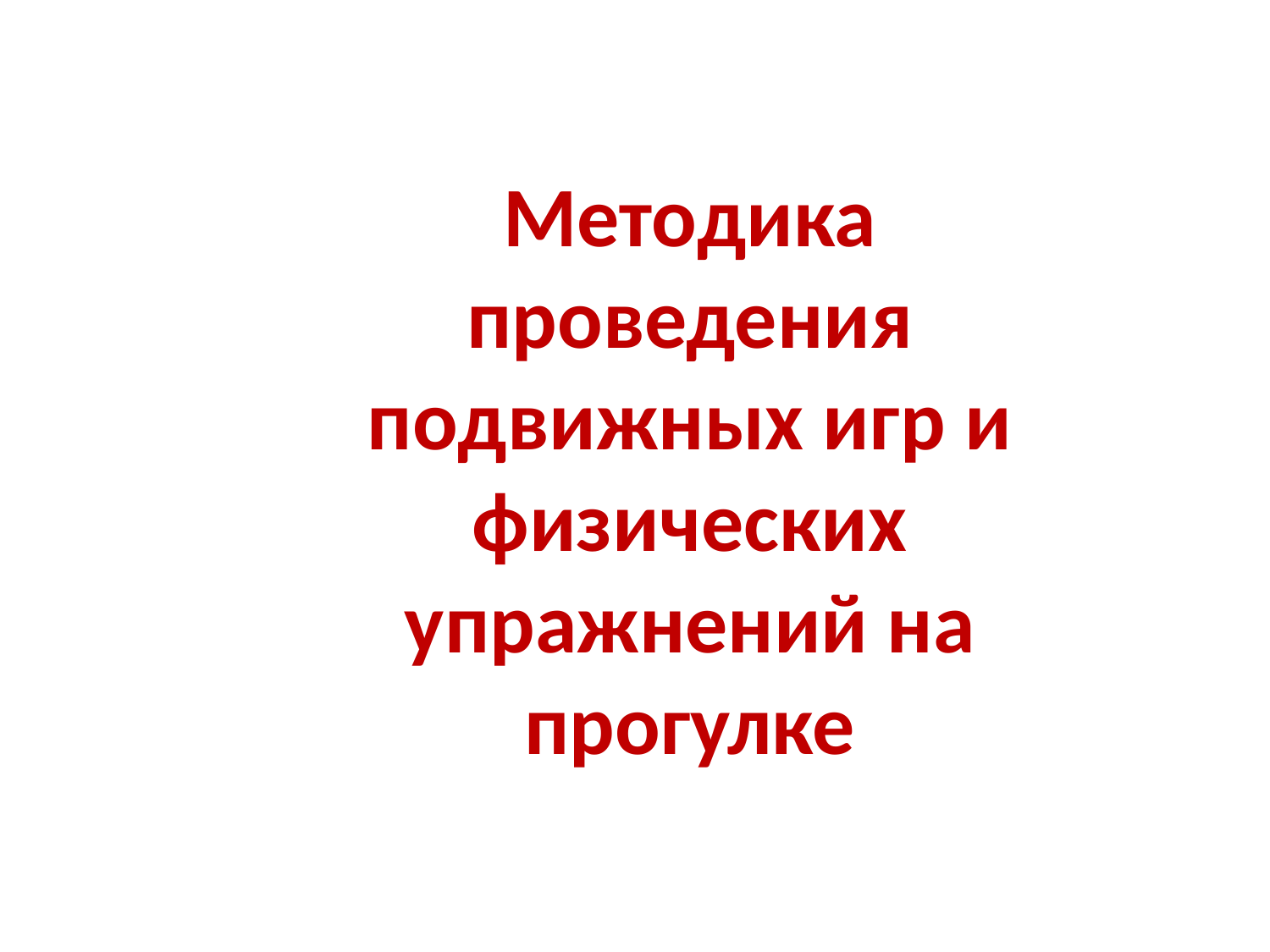

#
Методика проведения подвижных игр и физических упражнений на прогулке